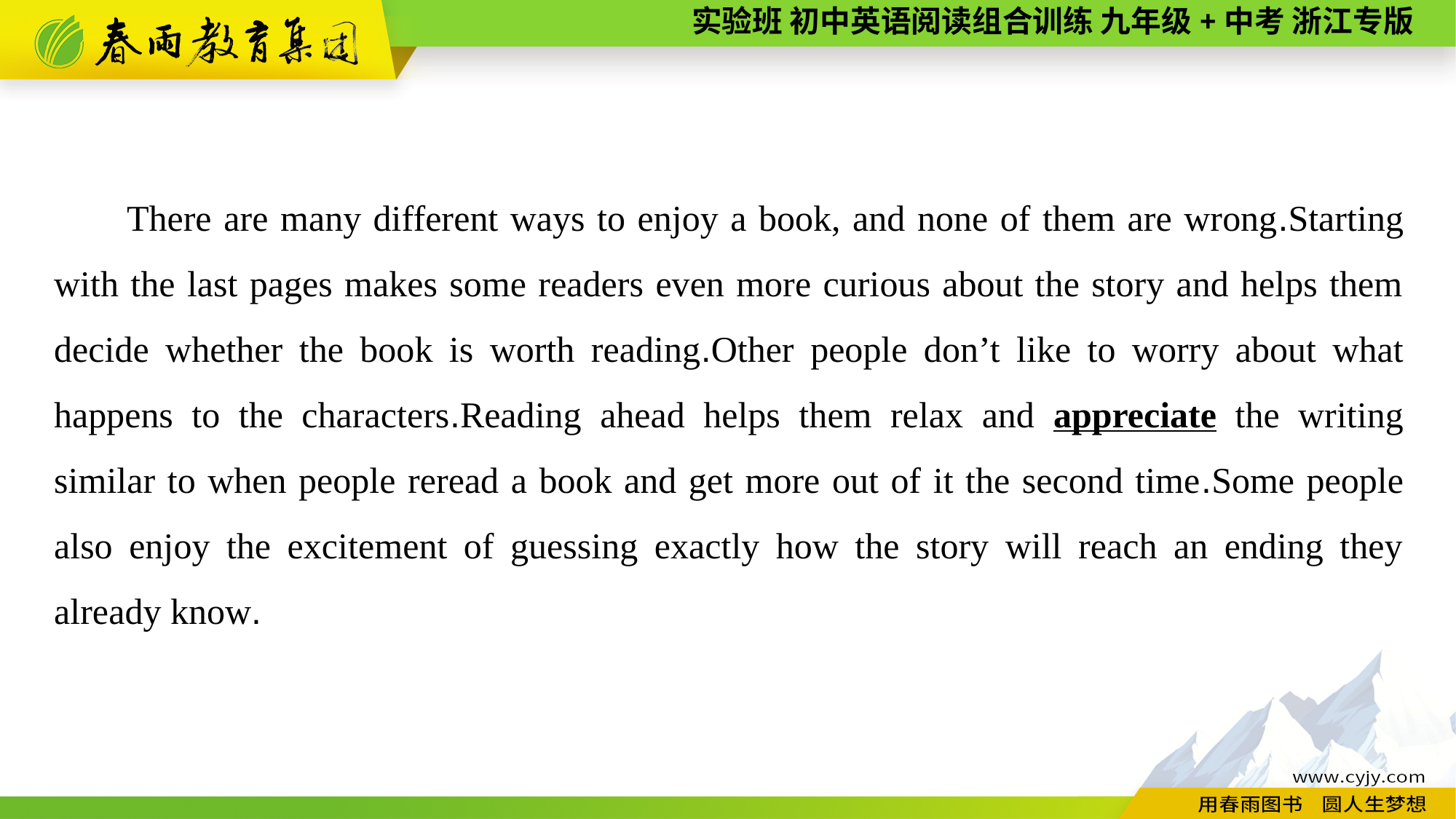

There are many different ways to enjoy a book, and none of them are wrong.Starting with the last pages makes some readers even more curious about the story and helps them decide whether the book is worth reading.Other people don’t like to worry about what happens to the characters.Reading ahead helps them relax and appreciate the writing similar to when people reread a book and get more out of it the second time.Some people also enjoy the excitement of guessing exactly how the story will reach an ending they already know.